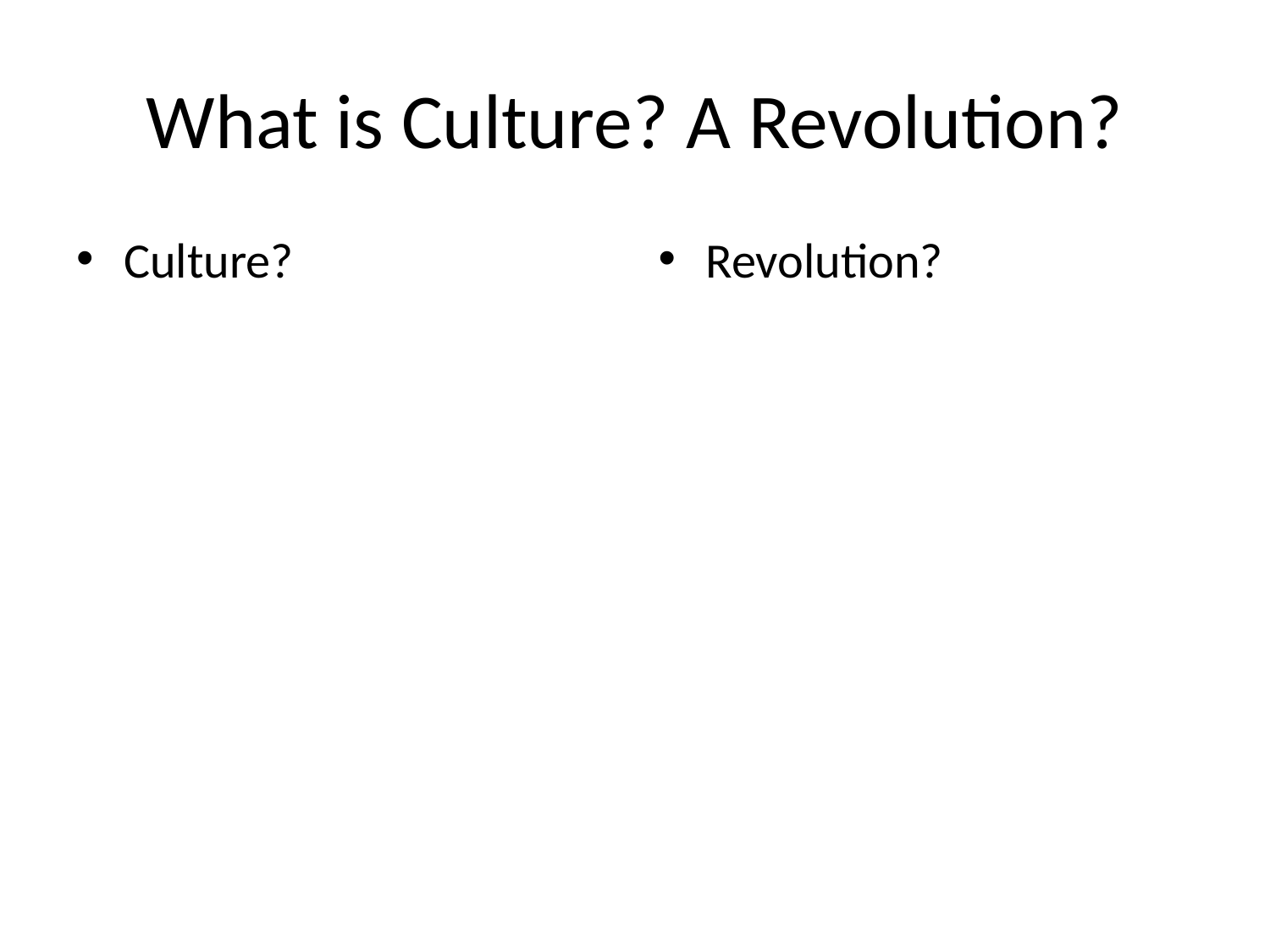

# What is Culture? A Revolution?
Culture?
Revolution?